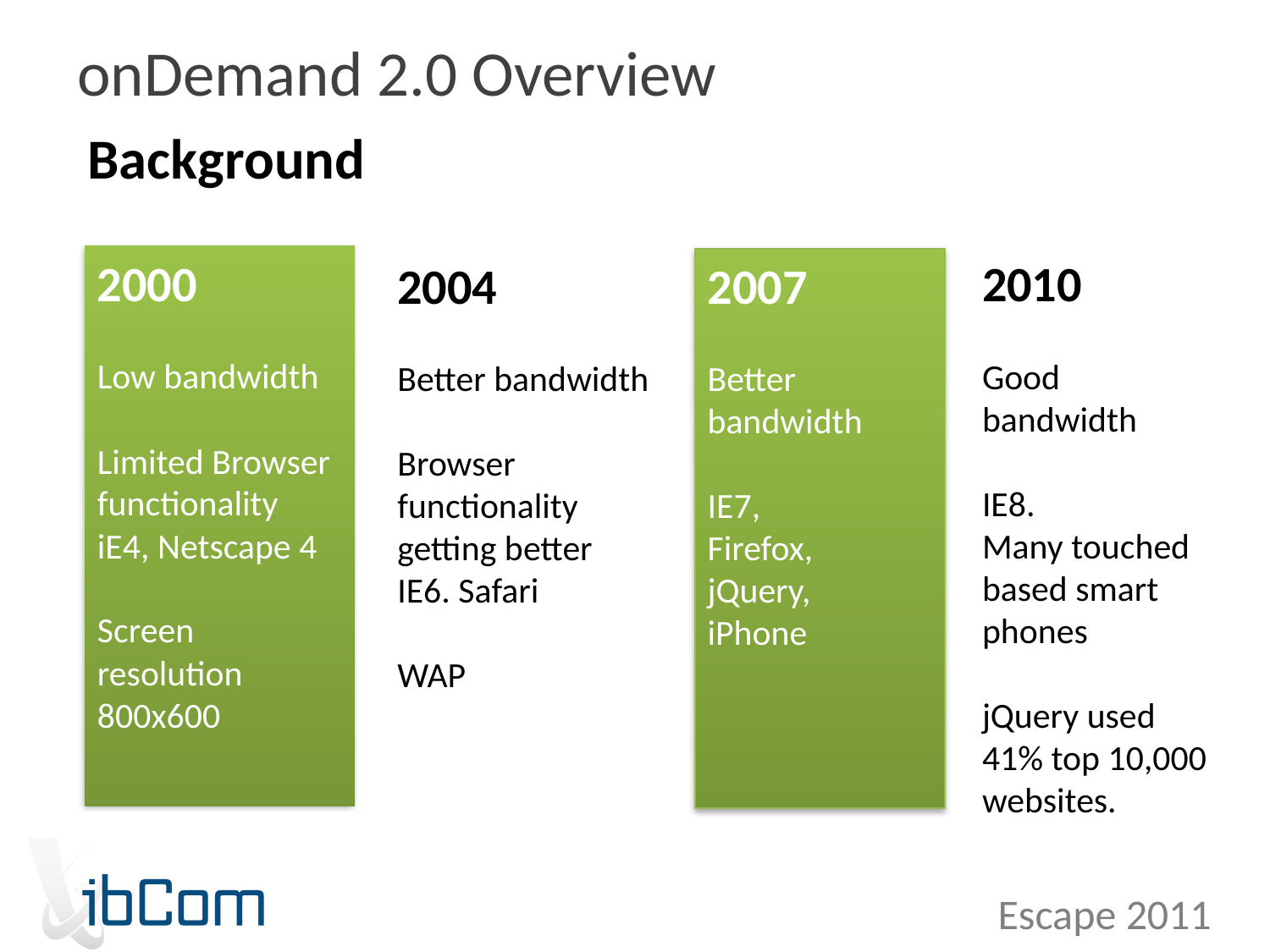

Background
# 2000 Low bandwidth Limited Browser functionality iE4, Netscape 4 Screen resolution 800x600
2010
Good bandwidth
IE8.
Many touched based smart phones

jQuery used 41% top 10,000 websites.

2004
Better bandwidth
Browser functionality getting better
IE6. Safari

WAP

2007
Better bandwidth
IE7,
Firefox,
jQuery,
iPhone